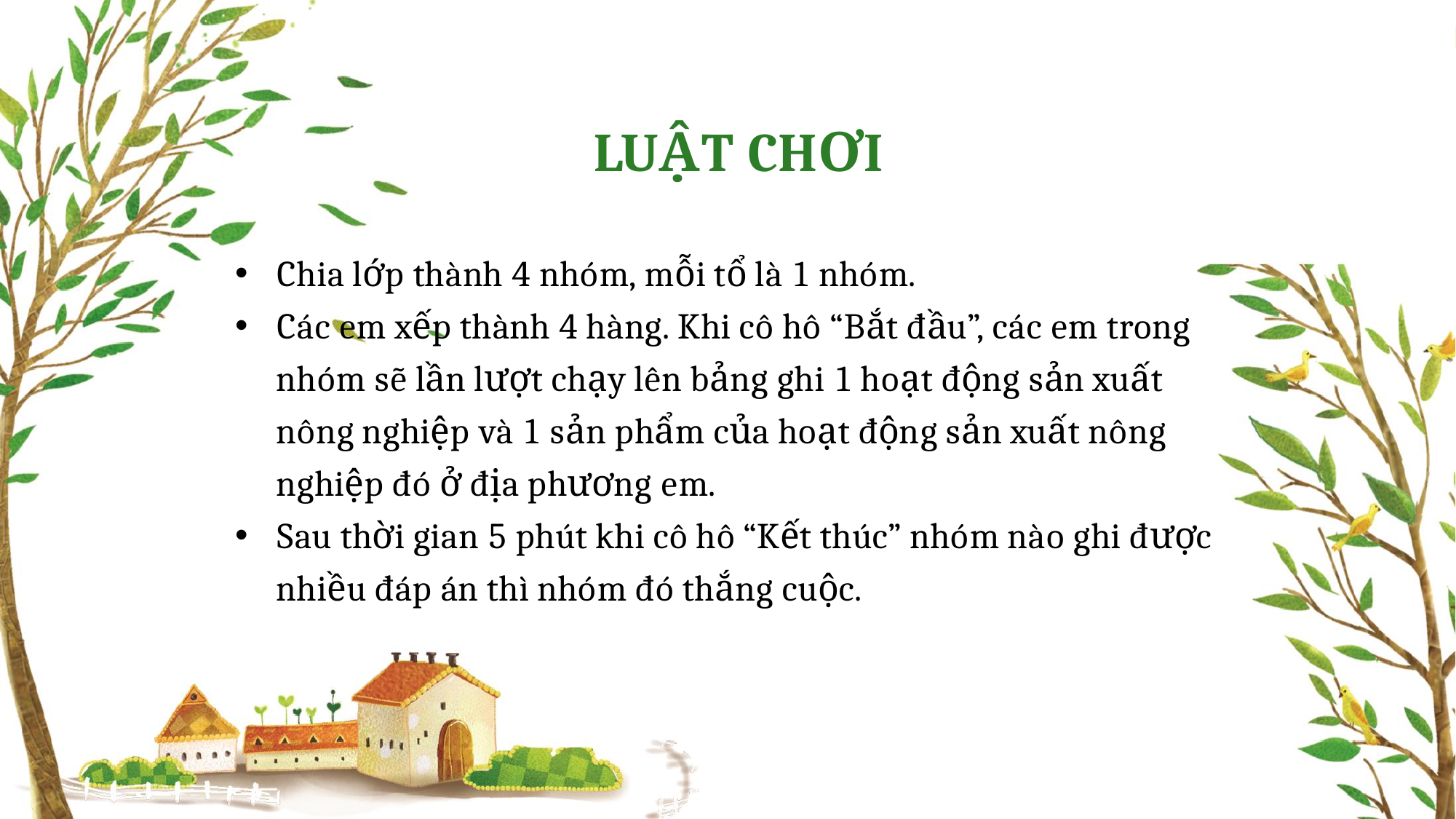

LUẬT CHƠI
Chia lớp thành 4 nhóm, mỗi tổ là 1 nhóm.
Các em xếp thành 4 hàng. Khi cô hô “Bắt đầu”, các em trong nhóm sẽ lần lượt chạy lên bảng ghi 1 hoạt động sản xuất nông nghiệp và 1 sản phẩm của hoạt động sản xuất nông nghiệp đó ở địa phương em.
Sau thời gian 5 phút khi cô hô “Kết thúc” nhóm nào ghi được nhiều đáp án thì nhóm đó thắng cuộc.